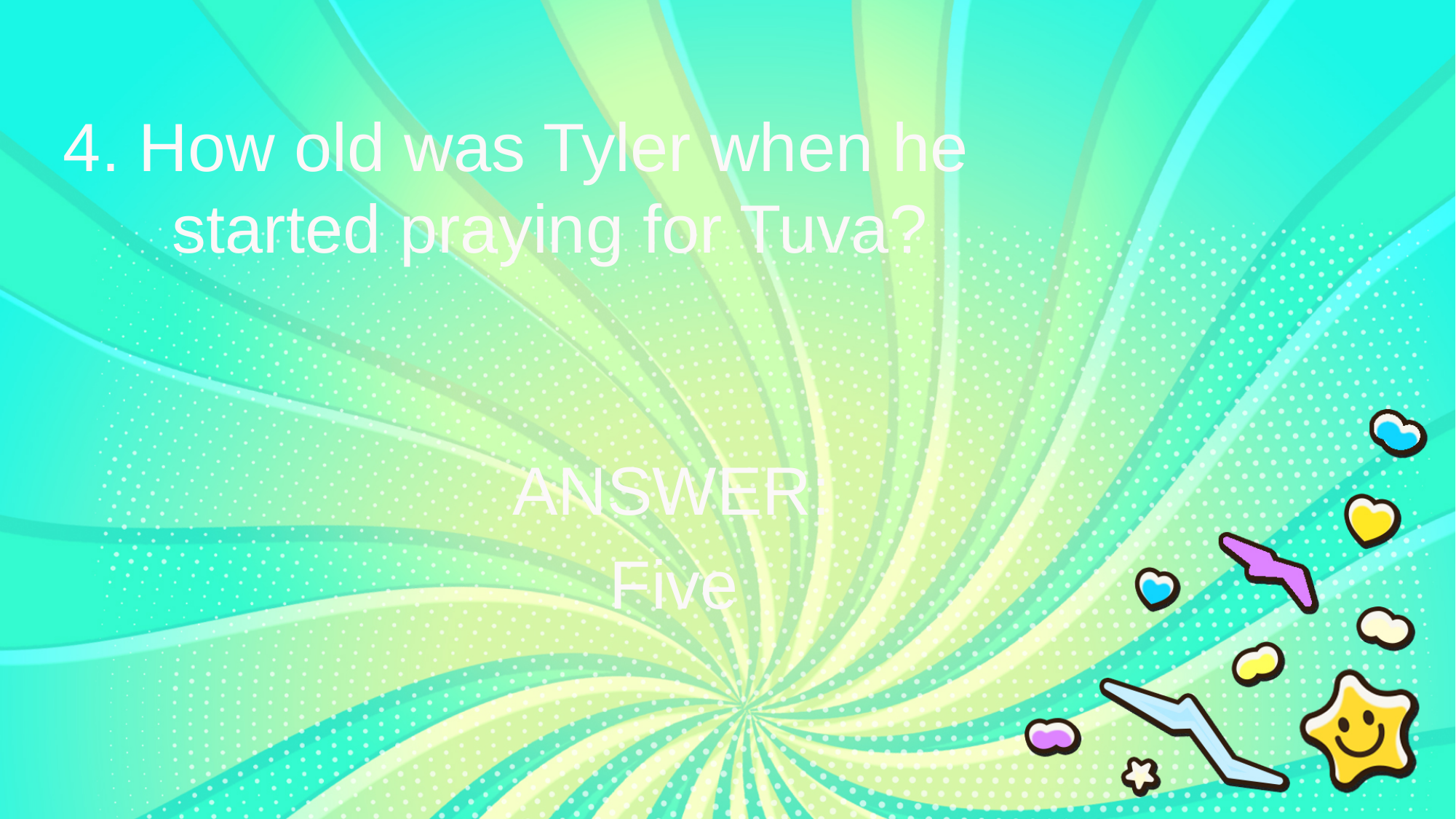

4. How old was Tyler when he
	started praying for Tuva?
ANSWER:
Five